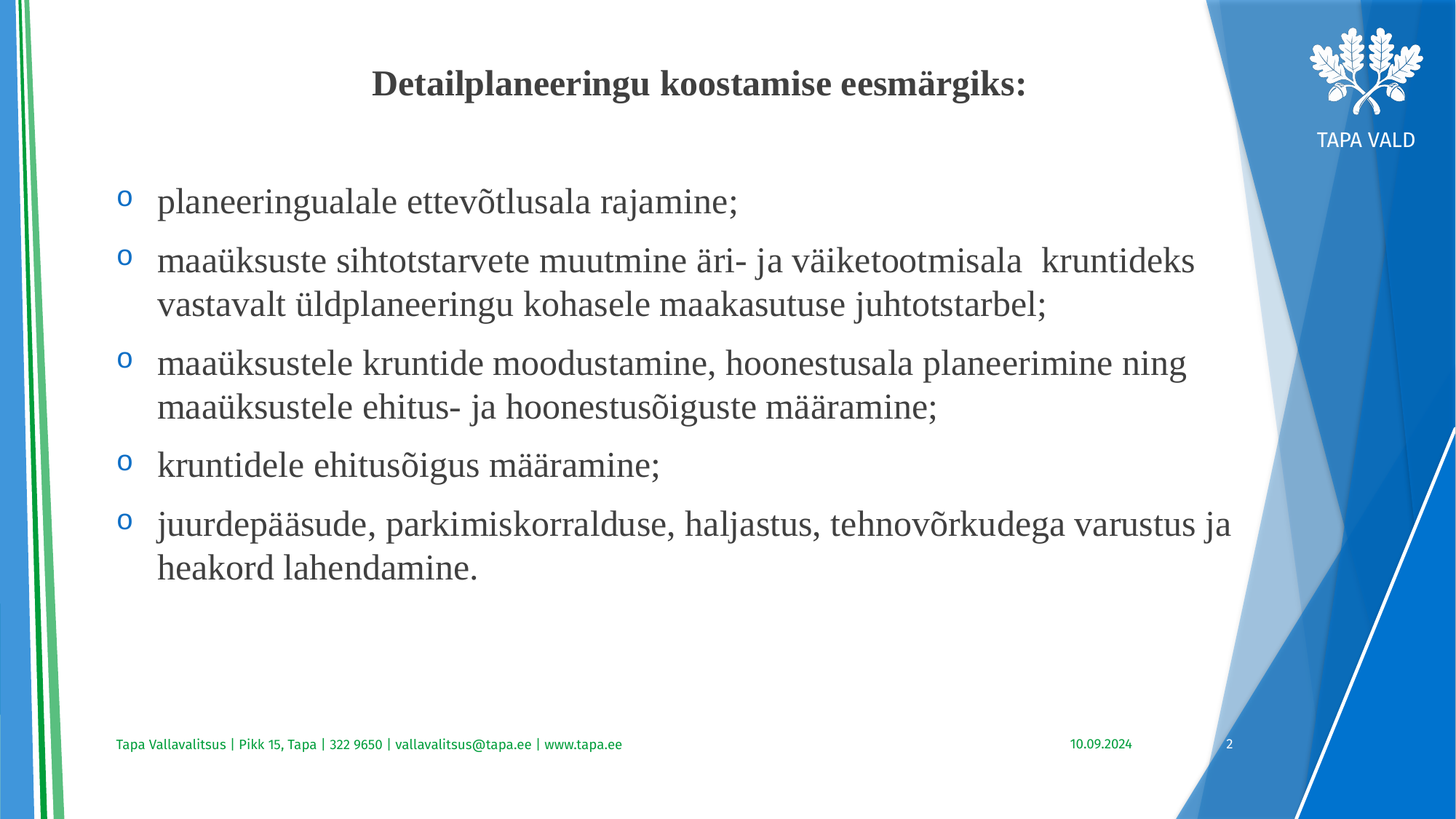

Detailplaneeringu koostamise eesmärgiks:

planeeringualale ettevõtlusala rajamine;
maaüksuste sihtotstarvete muutmine äri- ja väiketootmisala  kruntideks vastavalt üldplaneeringu kohasele maakasutuse juhtotstarbel;
maaüksustele kruntide moodustamine, hoonestusala planeerimine ning maaüksustele ehitus- ja hoonestusõiguste määramine;
kruntidele ehitusõigus määramine;
juurdepääsude, parkimiskorralduse, haljastus, tehnovõrkudega varustus ja heakord lahendamine.
10.09.2024
2
Tapa Vallavalitsus | Pikk 15, Tapa | 322 9650 | vallavalitsus@tapa.ee | www.tapa.ee